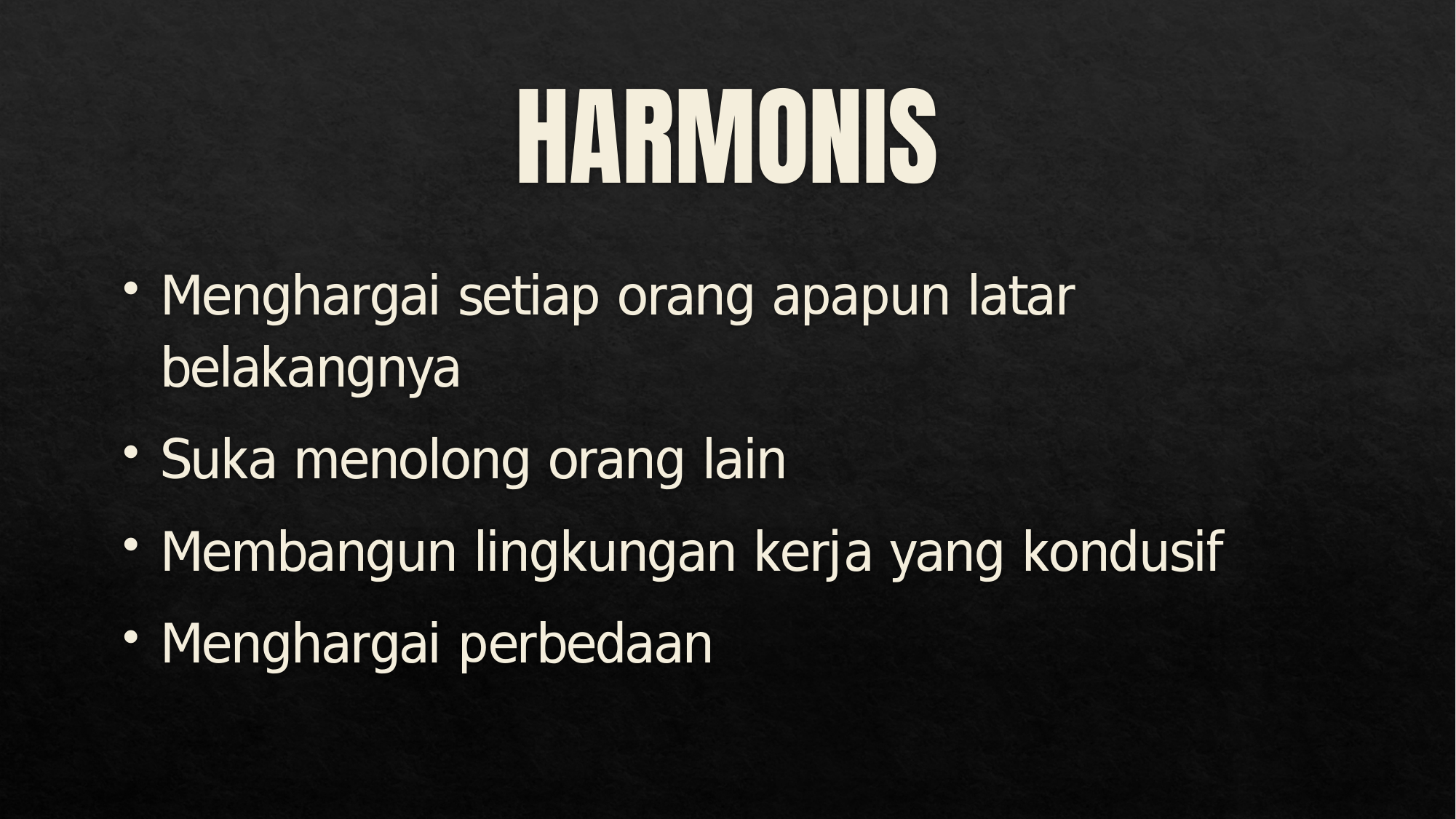

# HARMONIS
Menghargai setiap orang apapun latar belakangnya
Suka menolong orang lain
Membangun lingkungan kerja yang kondusif
Menghargai perbedaan